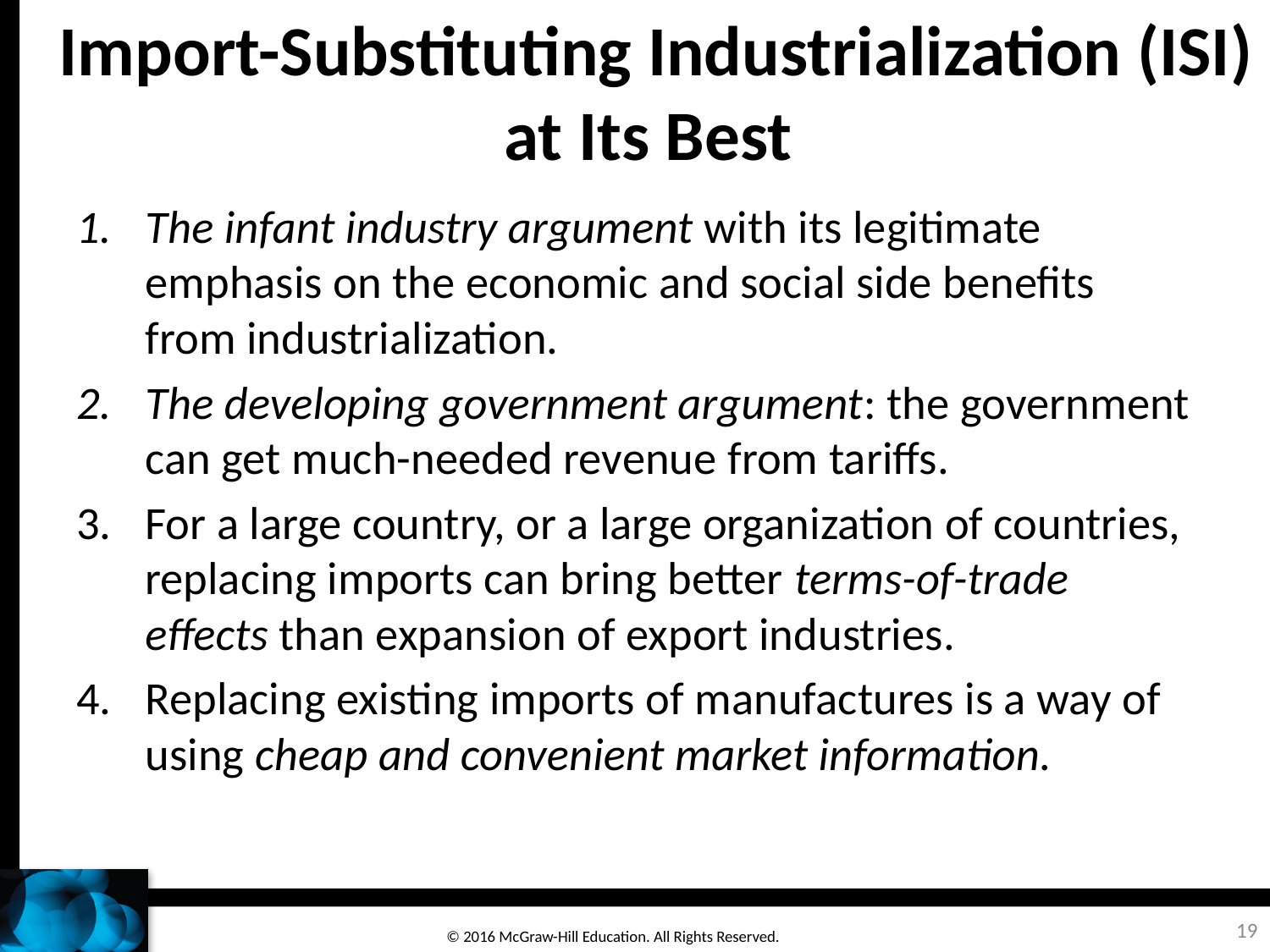

# Import-Substituting Industrialization (ISI) at Its Best
The infant industry argument with its legitimate emphasis on the economic and social side benefits from industrialization.
The developing government argument: the government can get much-needed revenue from tariffs.
For a large country, or a large organization of countries, replacing imports can bring better terms-of-trade effects than expansion of export industries.
Replacing existing imports of manufactures is a way of using cheap and convenient market information.

19
© 2016 McGraw-Hill Education. All Rights Reserved.